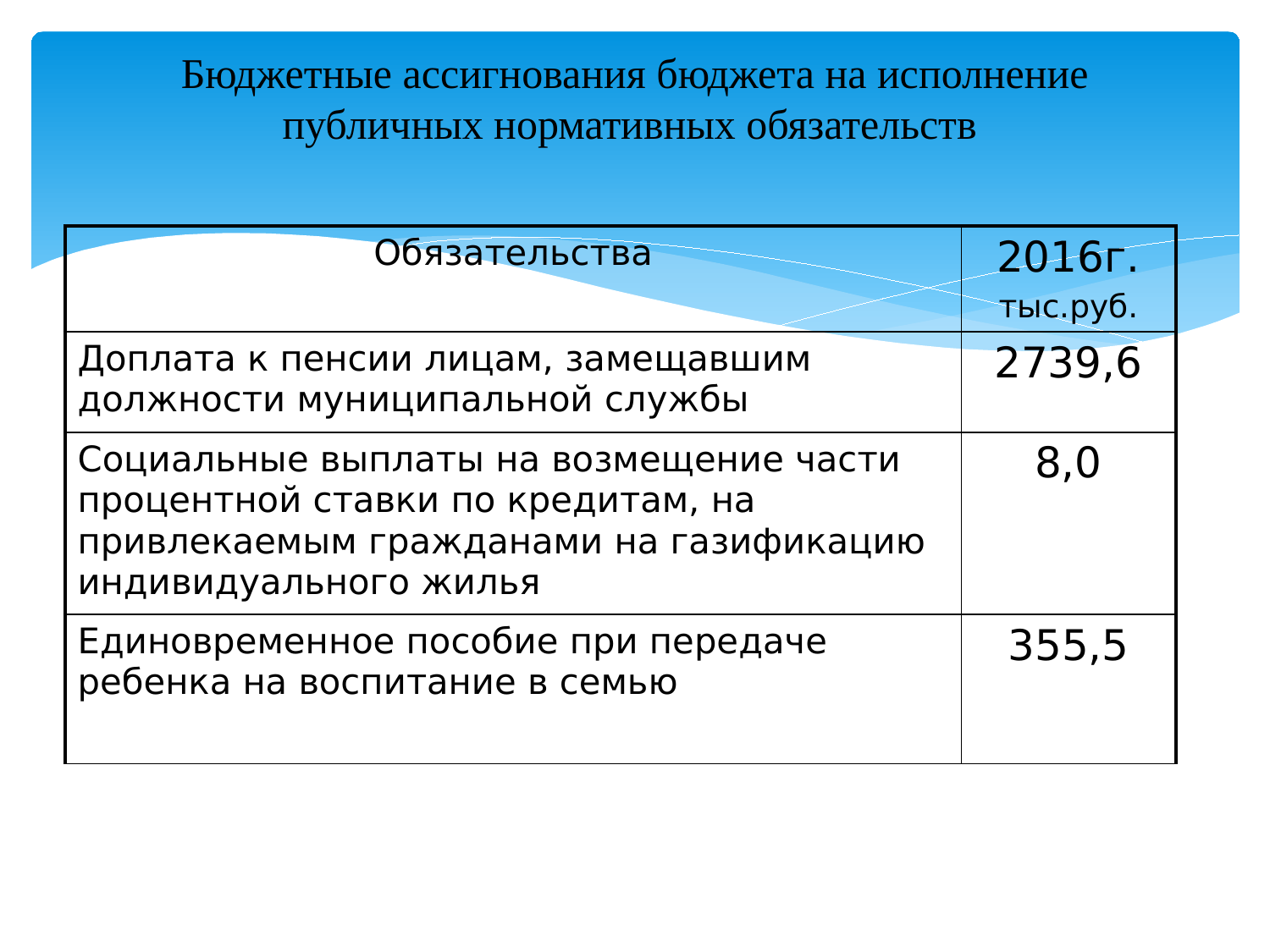

# Бюджетные ассигнования бюджета на исполнение публичных нормативных обязательств
| Обязательства | 2016г. тыс.руб. |
| --- | --- |
| Доплата к пенсии лицам, замещавшим должности муниципальной службы | 2739,6 |
| Социальные выплаты на возмещение части процентной ставки по кредитам, на привлекаемым гражданами на газификацию индивидуального жилья | 8,0 |
| Единовременное пособие при передаче ребенка на воспитание в семью | 355,5 |